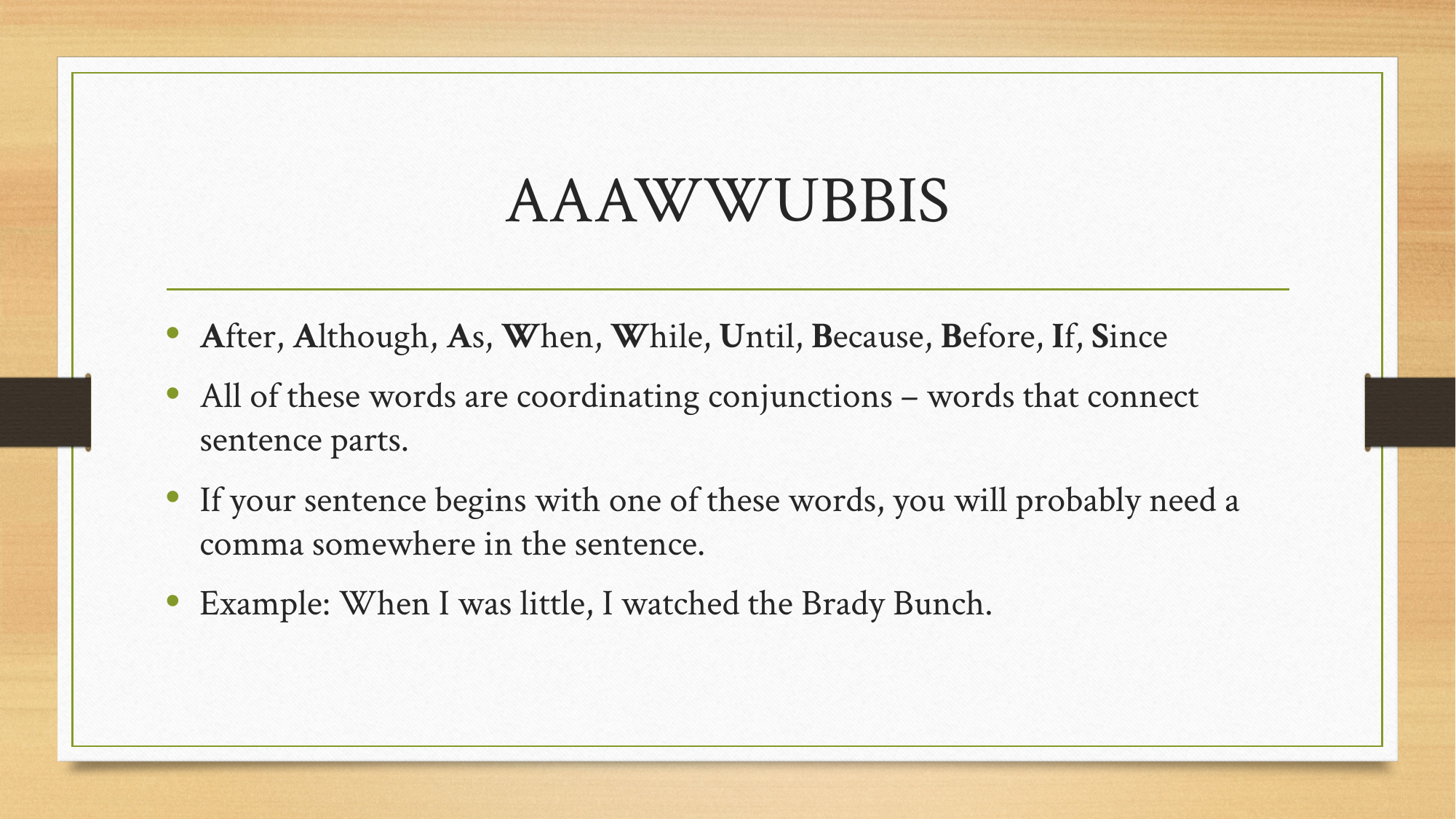

# AAAWWUBBIS
After, Although, As, When, While, Until, Because, Before, If, Since
All of these words are coordinating conjunctions – words that connect sentence parts.
If your sentence begins with one of these words, you will probably need a comma somewhere in the sentence.
Example: When I was little, I watched the Brady Bunch.